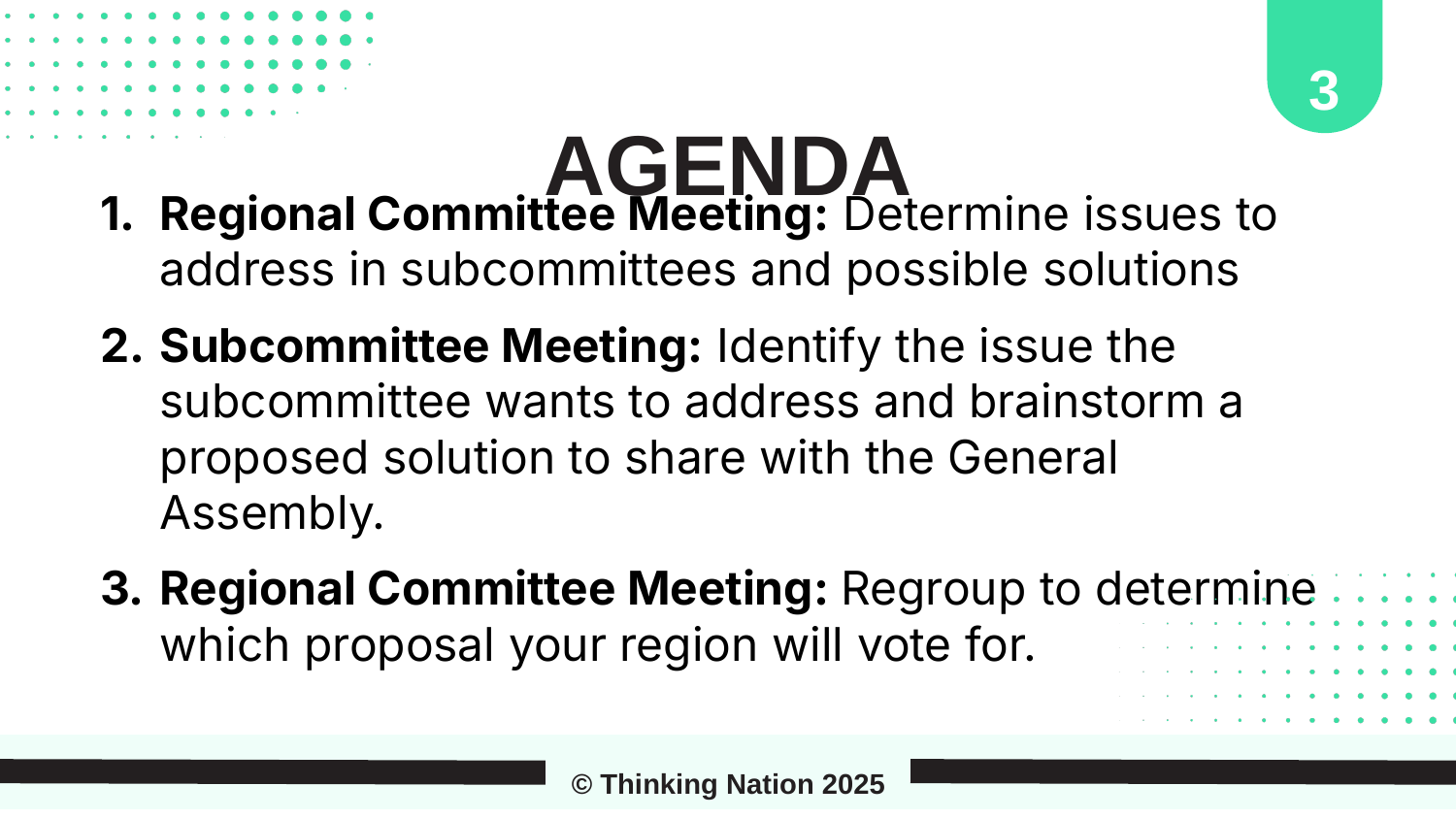

3
AGENDA
Regional Committee Meeting: Determine issues to address in subcommittees and possible solutions
Subcommittee Meeting: Identify the issue the subcommittee wants to address and brainstorm a proposed solution to share with the General Assembly.
Regional Committee Meeting: Regroup to determine which proposal your region will vote for.

© Thinking Nation 2025